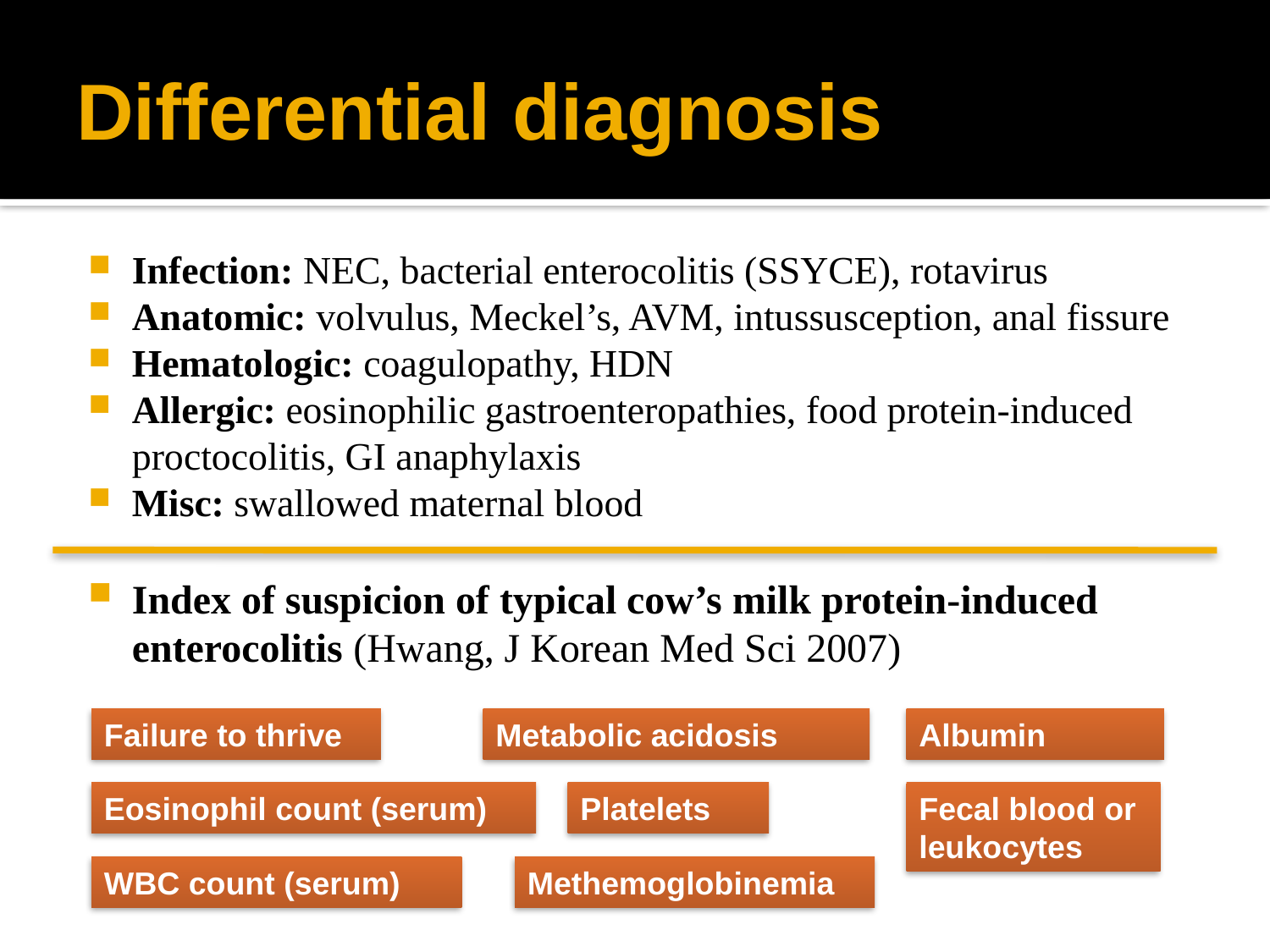

# Differential diagnosis
Infection: NEC, bacterial enterocolitis (SSYCE), rotavirus
Anatomic: volvulus, Meckel’s, AVM, intussusception, anal fissure
Hematologic: coagulopathy, HDN
Allergic: eosinophilic gastroenteropathies, food protein-induced proctocolitis, GI anaphylaxis
Misc: swallowed maternal blood
Index of suspicion of typical cow’s milk protein-induced enterocolitis (Hwang, J Korean Med Sci 2007)

Failure to thrive
Metabolic acidosis
Albumin
Eosinophil count (serum)
Platelets
Fecal blood or leukocytes
WBC count (serum)
Methemoglobinemia